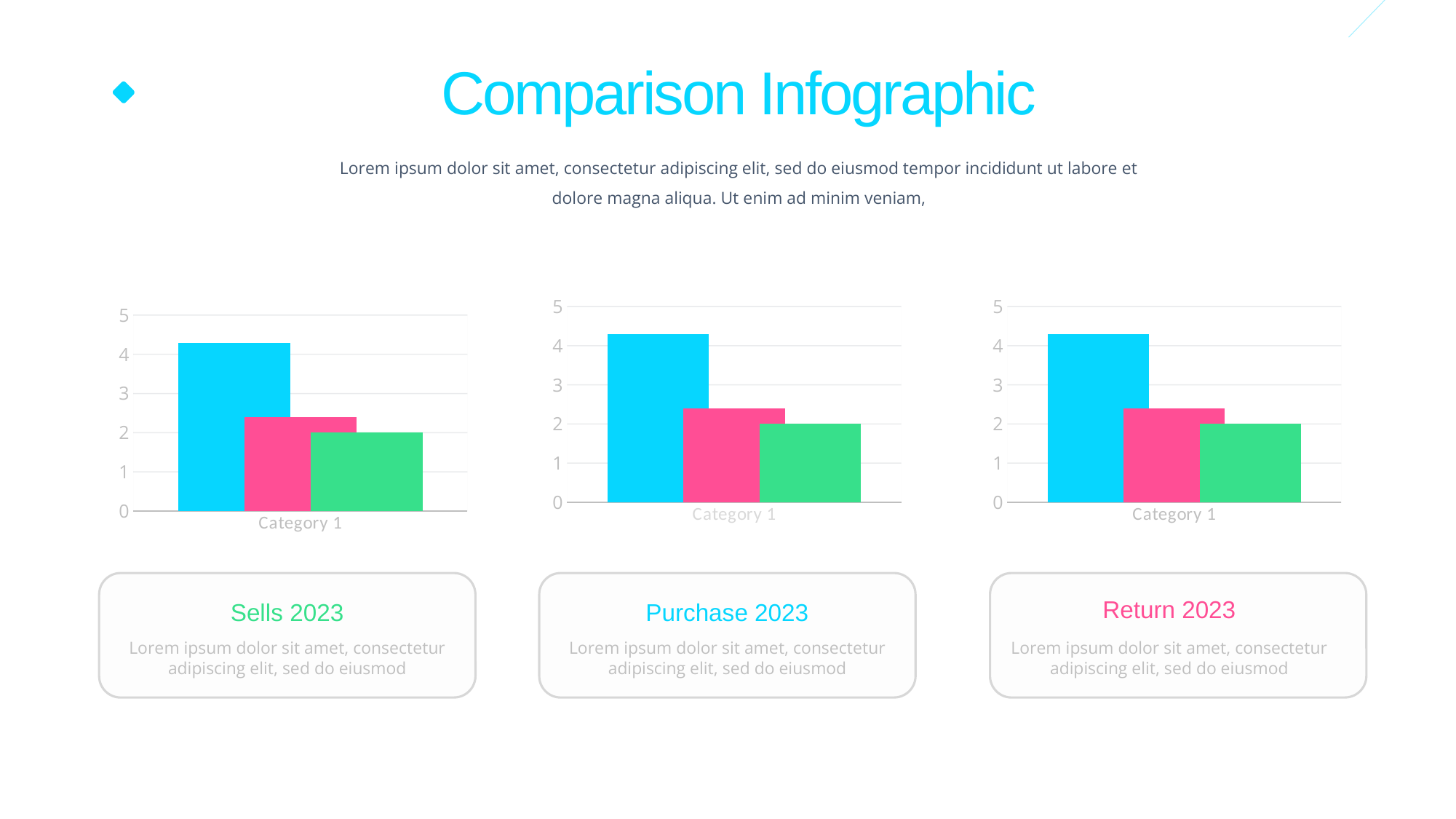

Comparison Infographic

Lorem ipsum dolor sit amet, consectetur adipiscing elit, sed do eiusmod tempor incididunt ut labore et dolore magna aliqua. Ut enim ad minim veniam,

### Chart

| Category | Series 1 | Series 2 | Series 3 |
|---|---|---|---|
| Category 1 | 4.3 | 2.4 | 2.0 |

### Chart

| Category | Series 1 | Series 2 | Series 3 |
|---|---|---|---|
| Category 1 | 4.3 | 2.4 | 2.0 |

### Chart

| Category | Series 1 | Series 2 | Series 3 |
|---|---|---|---|
| Category 1 | 4.3 | 2.4 | 2.0 |

Return 2023
Sells 2023
Purchase 2023
Lorem ipsum dolor sit amet, consectetur adipiscing elit, sed do eiusmod
Lorem ipsum dolor sit amet, consectetur adipiscing elit, sed do eiusmod
Lorem ipsum dolor sit amet, consectetur adipiscing elit, sed do eiusmod